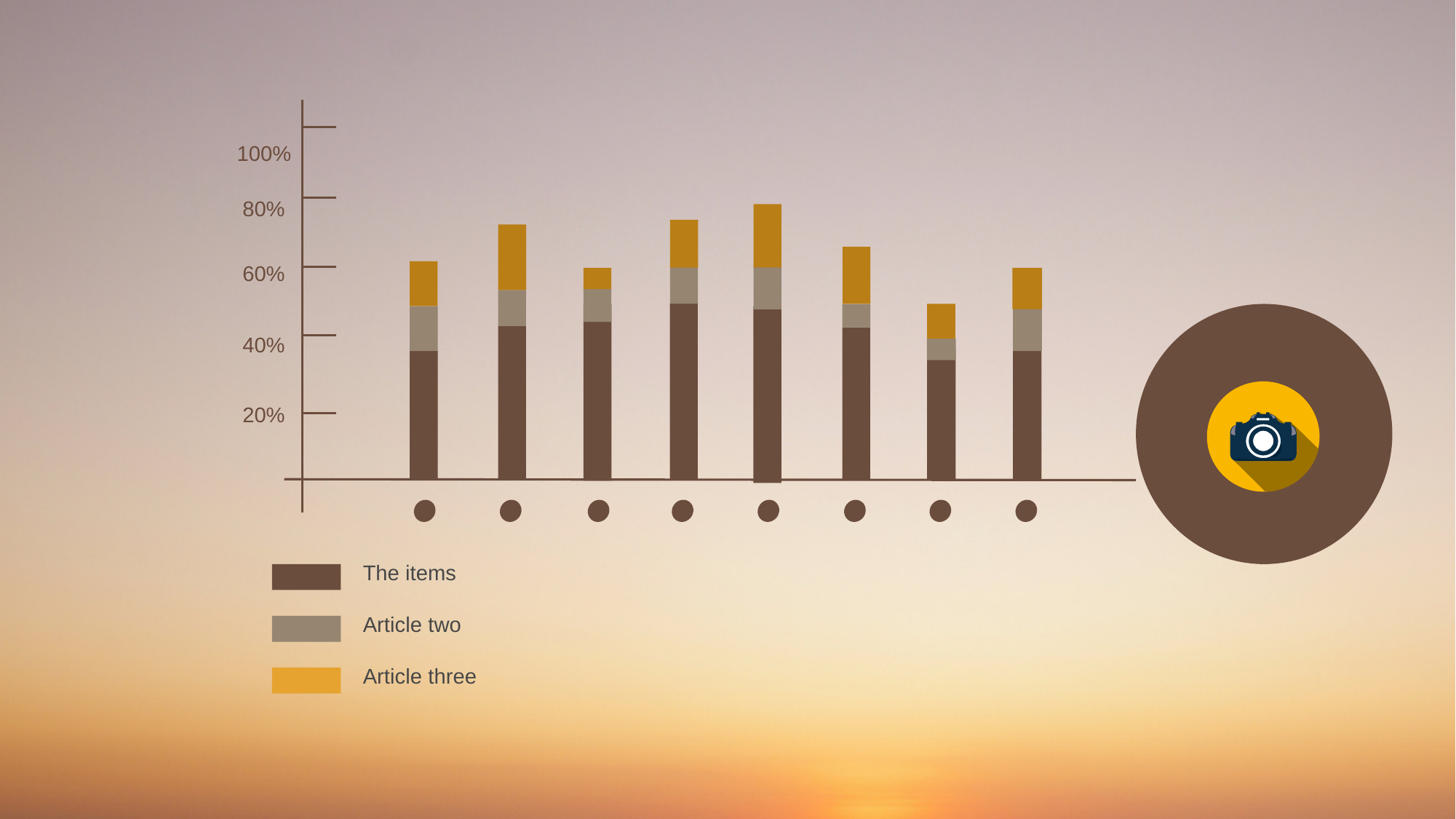

100%
80%
60%
40%
20%

The items

Article two

Article three